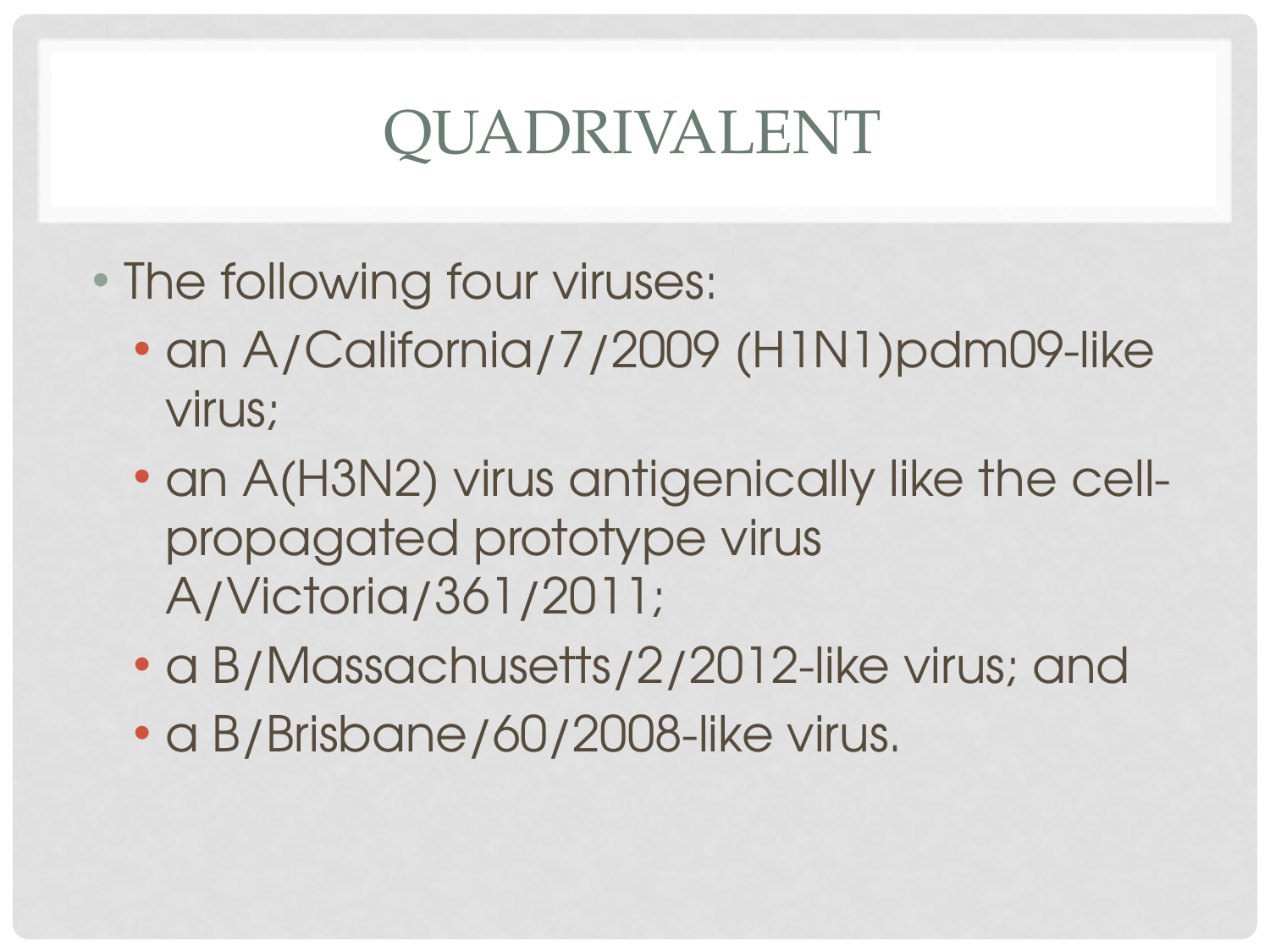

# Quadrivalent
The following four viruses:
an A/California/7/2009 (H1N1)pdm09-like virus;
an A(H3N2) virus antigenically like the cell-propagated prototype virus A/Victoria/361/2011;
a B/Massachusetts/2/2012-like virus; and
a B/Brisbane/60/2008-like virus.